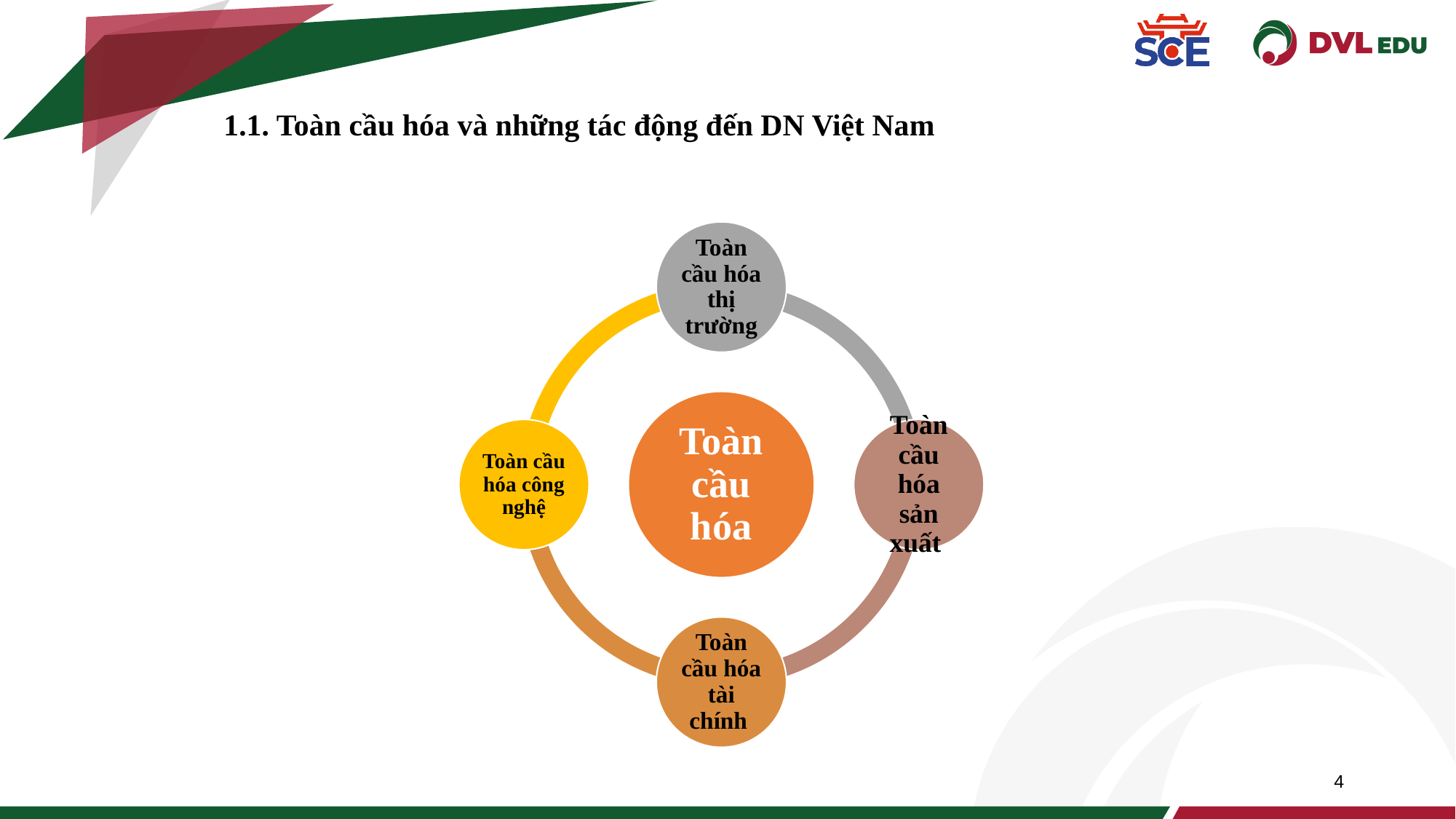

1.1. Toàn cầu hóa và những tác động đến DN Việt Nam
Toàn cầu hóa
Toàn cầu hóa thị trường
Toàn cầu hóa sản xuất
Toàn cầu hóa tài chính
Toàn cầu hóa công nghệ
4